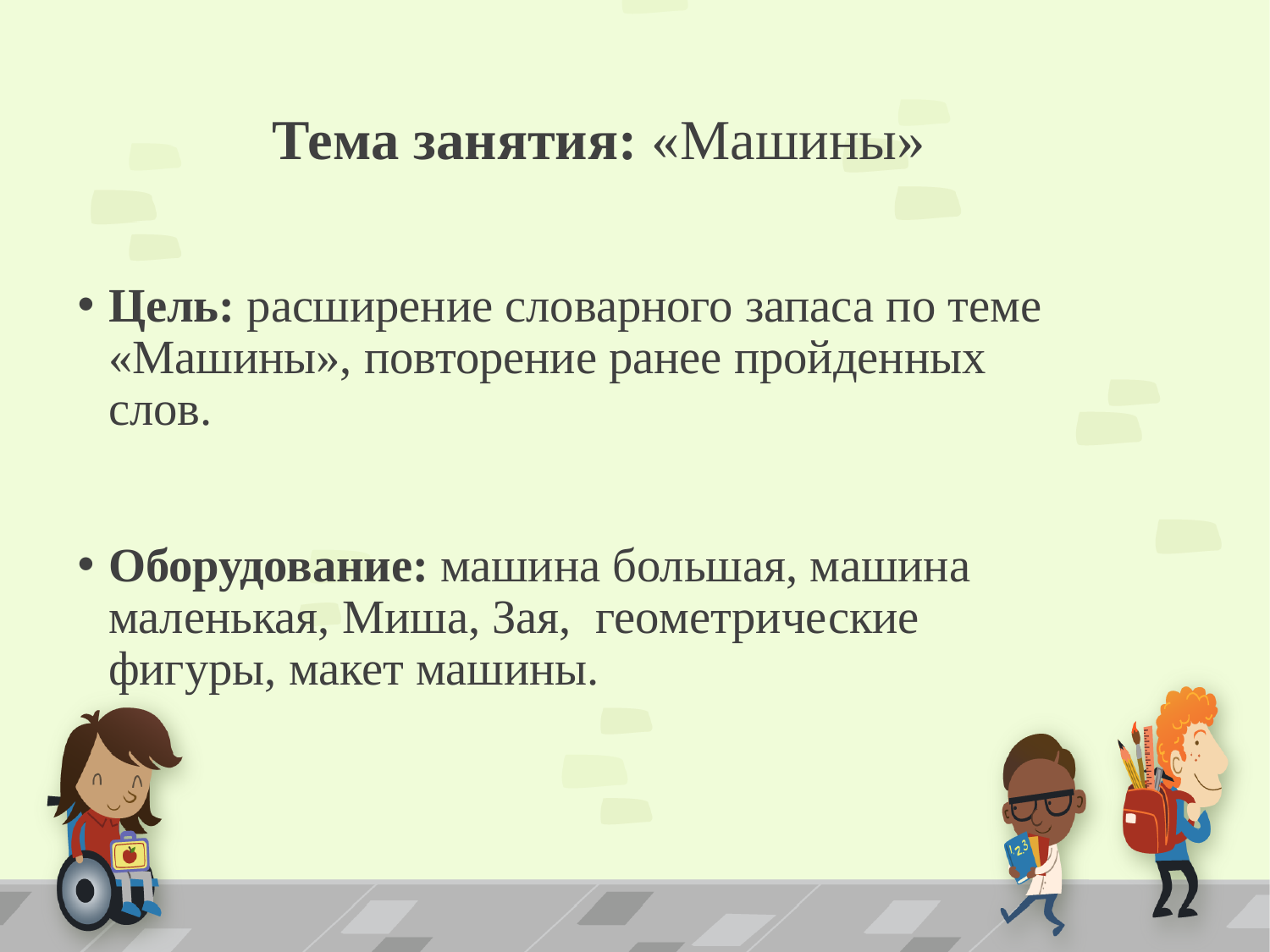

# Тема занятия: «Машины»

Цель: расширение словарного запаса по теме «Машины», повторение ранее пройденных слов.

Оборудование: машина большая, машина маленькая, Миша, Зая,  геометрические фигуры, макет машины.